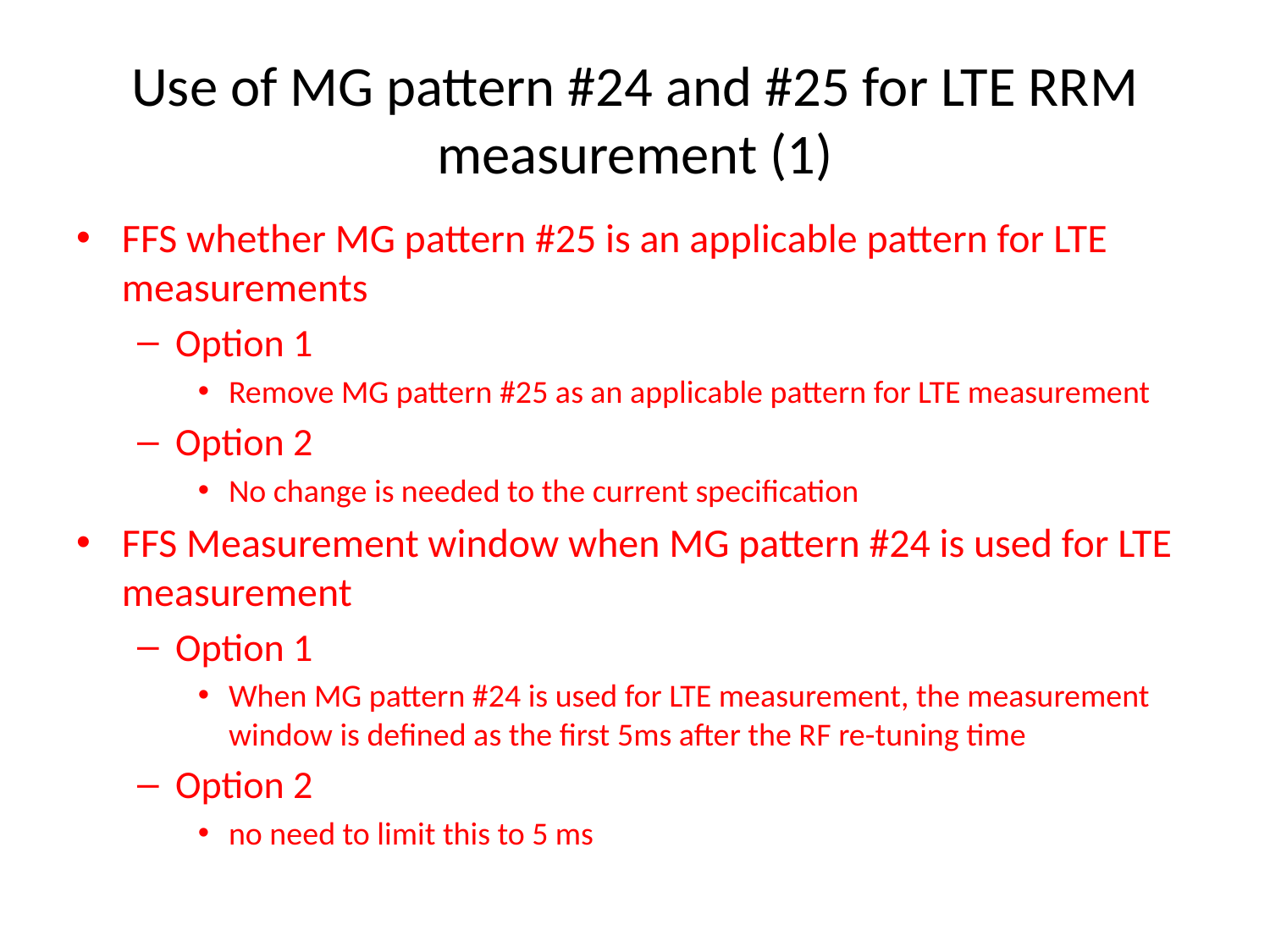

# Use of MG pattern #24 and #25 for LTE RRM measurement (1)
FFS whether MG pattern #25 is an applicable pattern for LTE measurements
Option 1
Remove MG pattern #25 as an applicable pattern for LTE measurement
Option 2
No change is needed to the current specification
FFS Measurement window when MG pattern #24 is used for LTE measurement
Option 1
When MG pattern #24 is used for LTE measurement, the measurement window is defined as the first 5ms after the RF re-tuning time
Option 2
no need to limit this to 5 ms